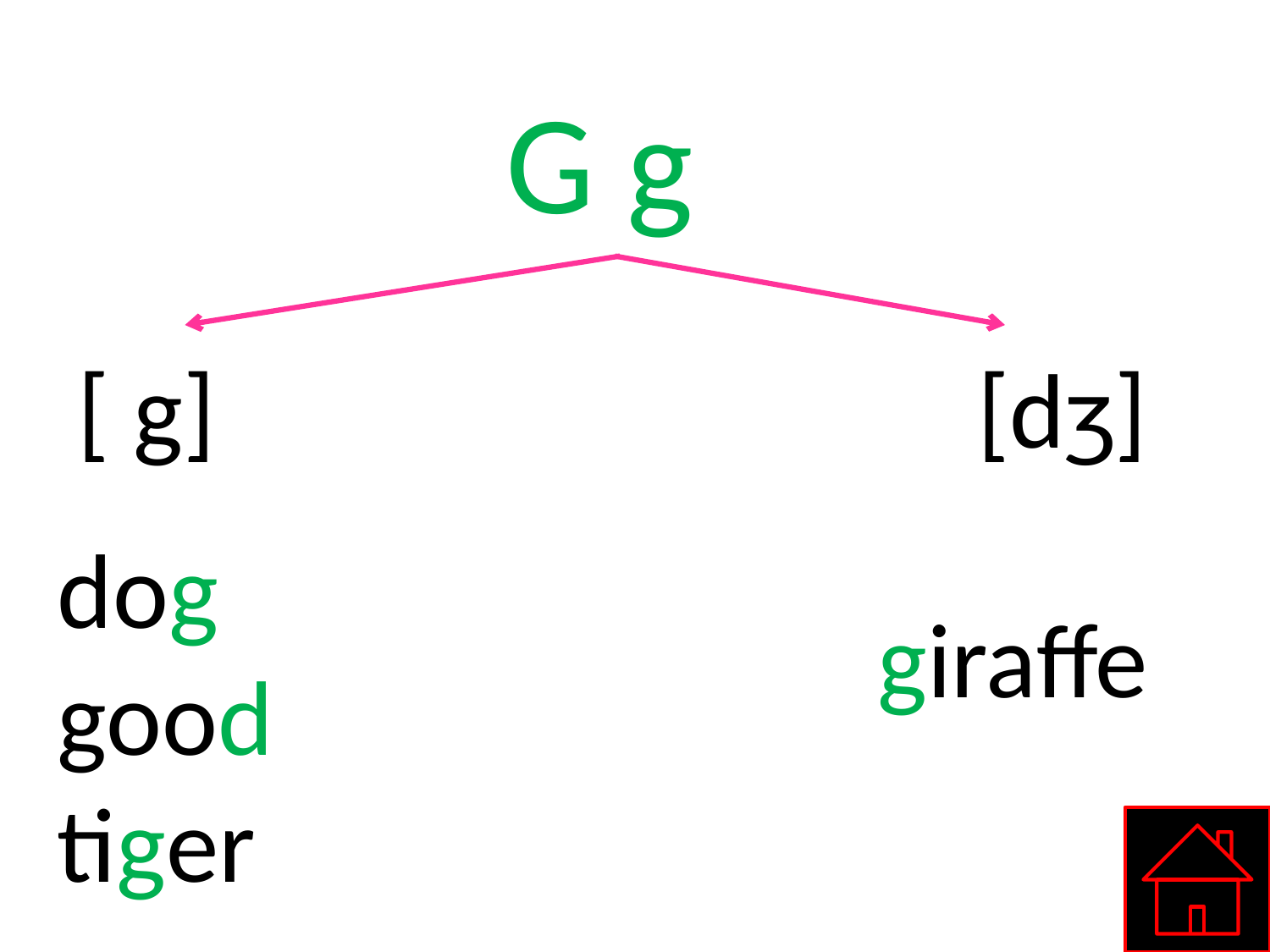

#
G g
[ g]
[dʒ]
dog
good
tiger
giraffe